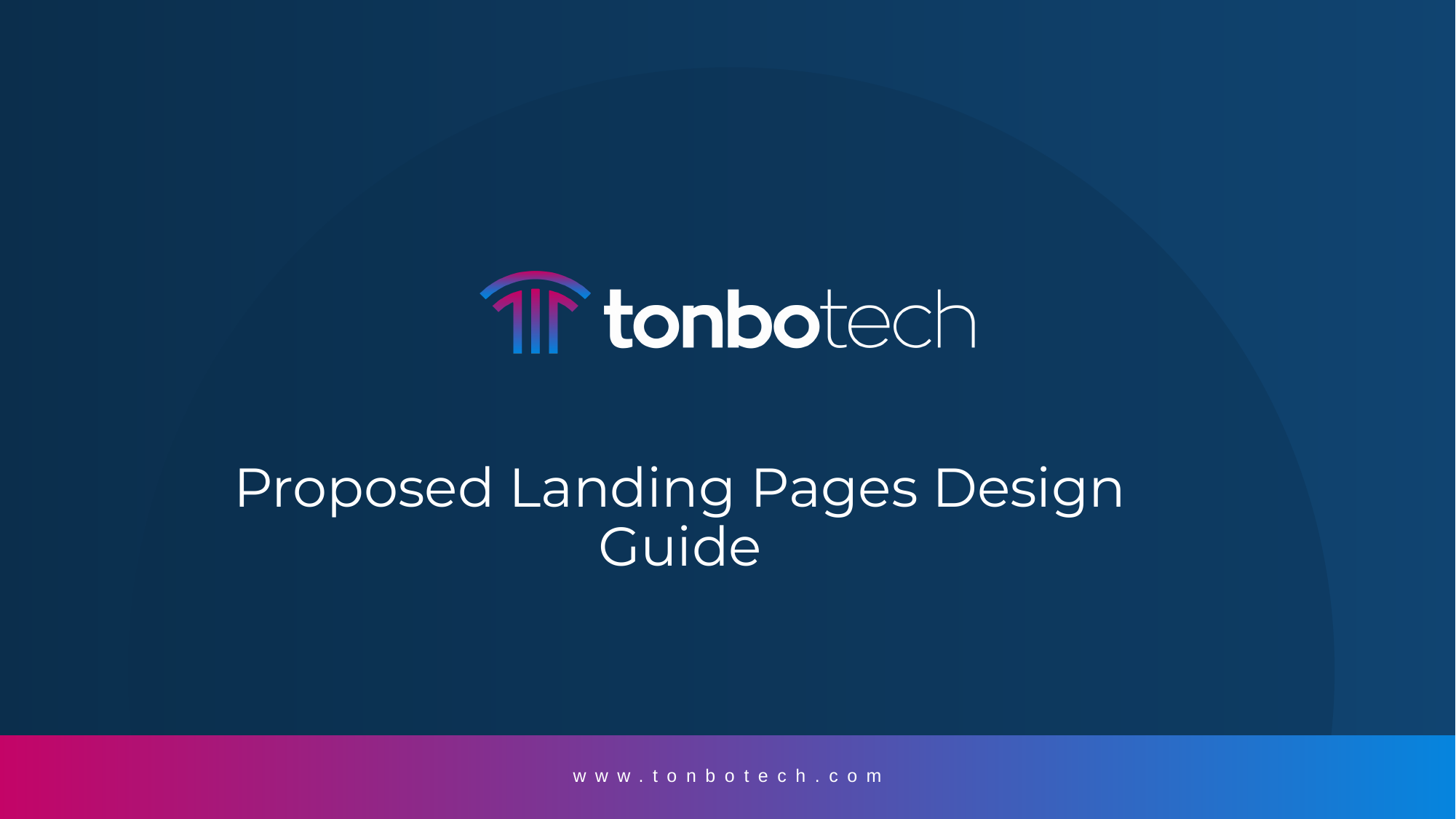

# Proposed Landing Pages Design Guide
www.tonbotech.com